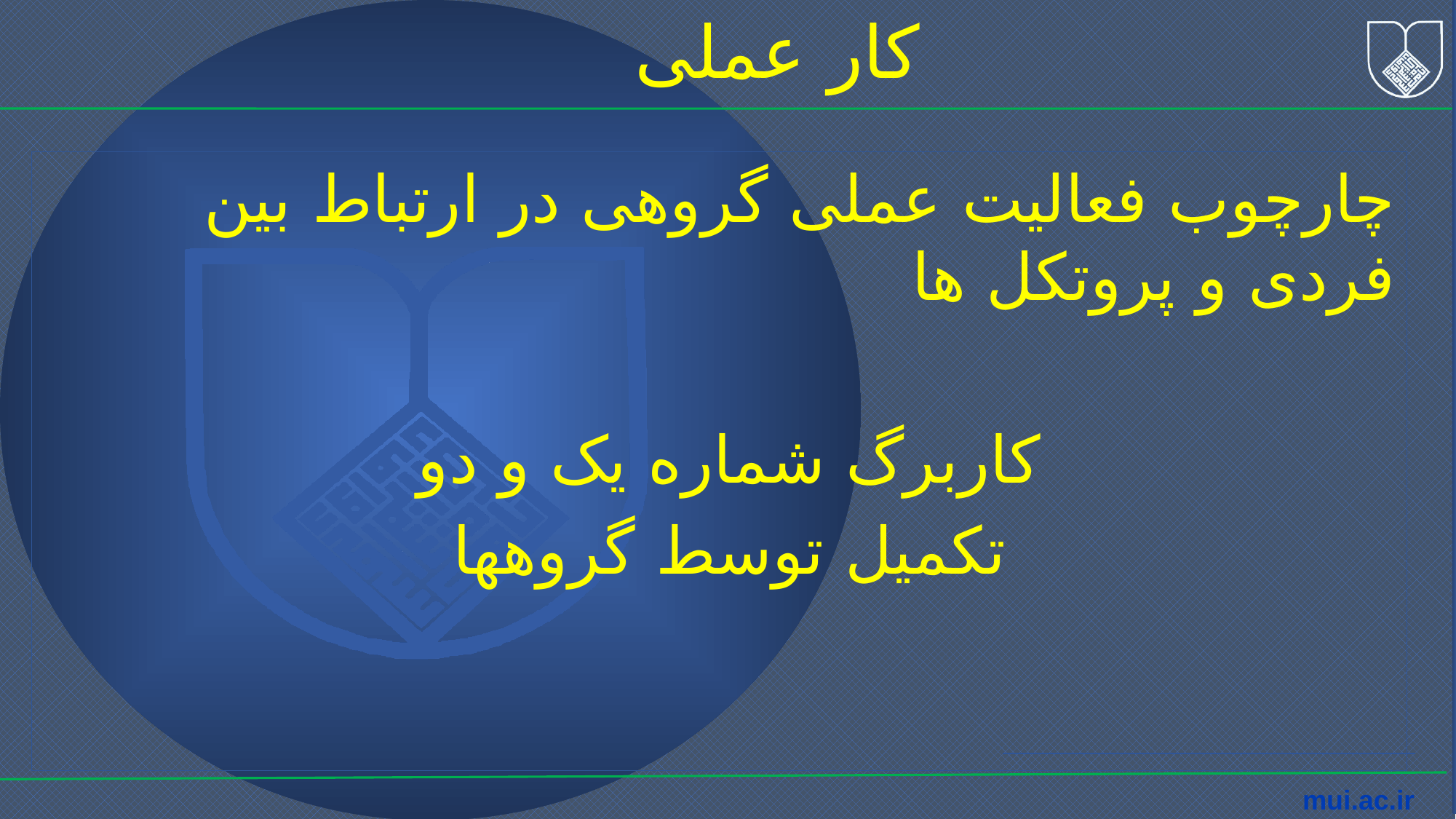

کار عملی
چارچوب فعالیت عملی گروهی در ارتباط بین فردی و پروتکل ها

کاربرگ شماره یک و دو
تکمیل توسط گروهها